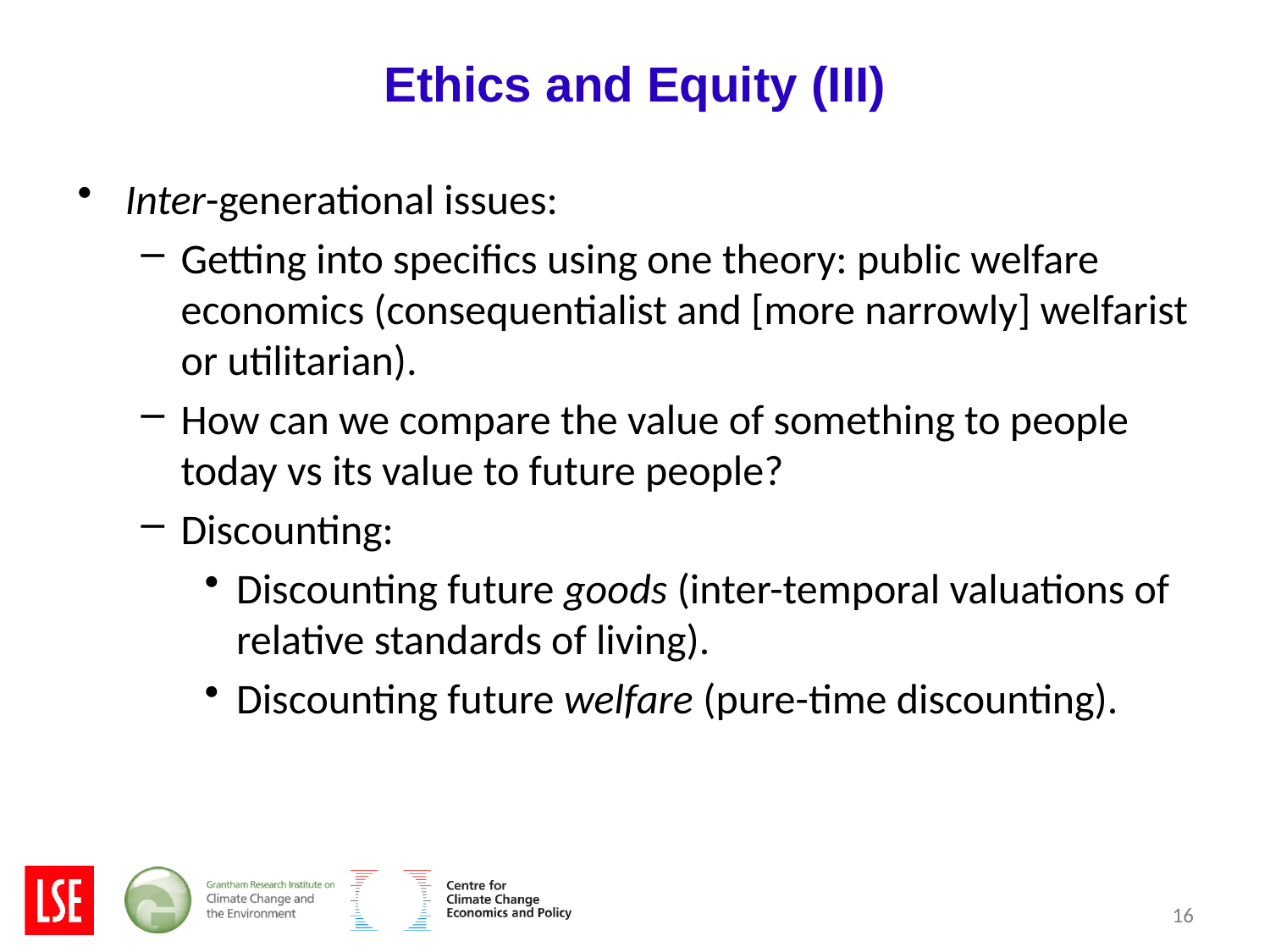

# Ethics and Equity (III)
Inter-generational issues:
Getting into specifics using one theory: public welfare economics (consequentialist and [more narrowly] welfarist or utilitarian).
How can we compare the value of something to people today vs its value to future people?
Discounting:
Discounting future goods (inter-temporal valuations of relative standards of living).
Discounting future welfare (pure-time discounting).